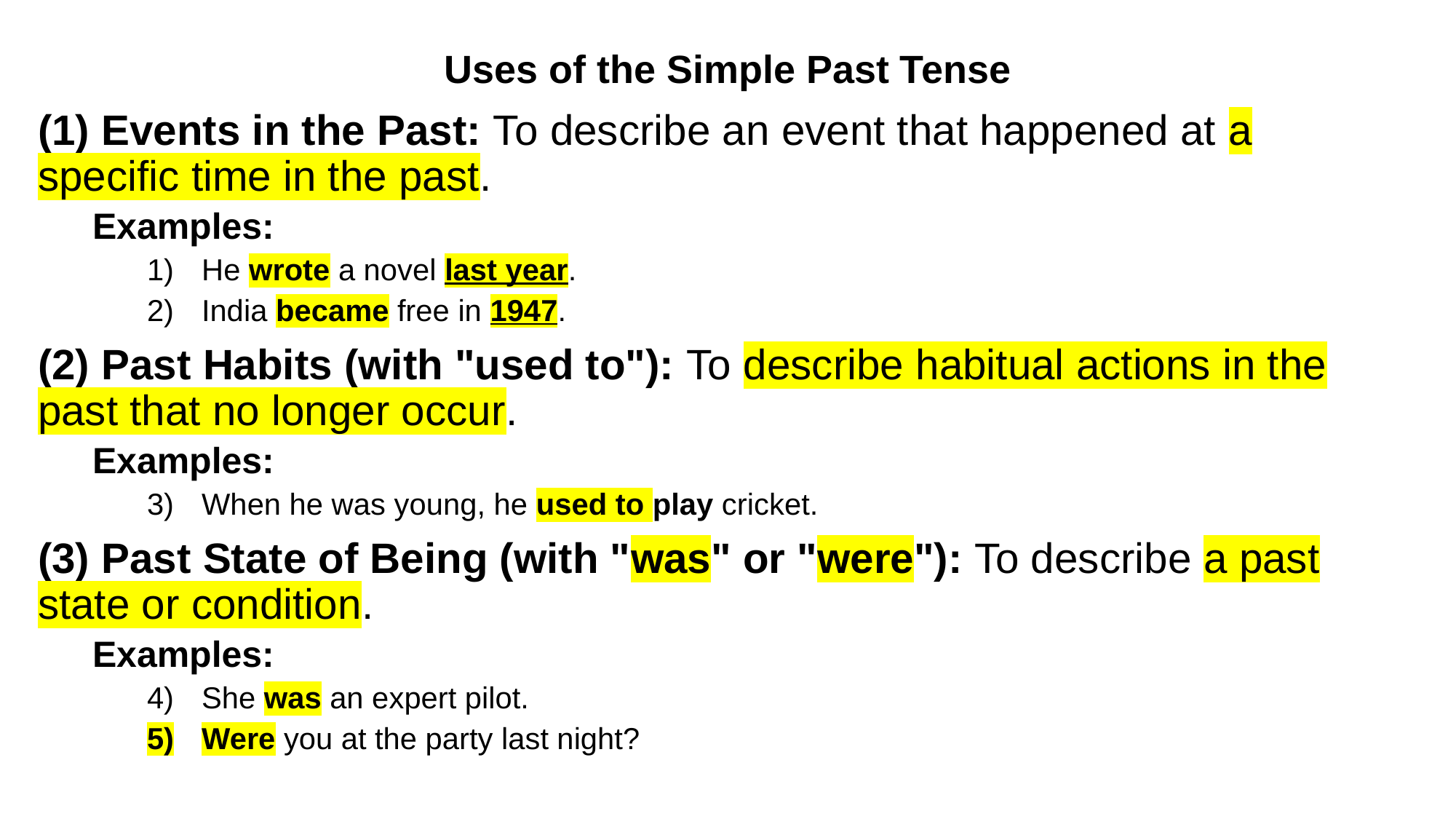

# Uses of the Simple Past Tense
(1) Events in the Past: To describe an event that happened at a specific time in the past.
Examples:
He wrote a novel last year.
India became free in 1947.
(2) Past Habits (with "used to"): To describe habitual actions in the past that no longer occur.
Examples:
When he was young, he used to play cricket.
(3) Past State of Being (with "was" or "were"): To describe a past state or condition.
Examples:
She was an expert pilot.
Were you at the party last night?